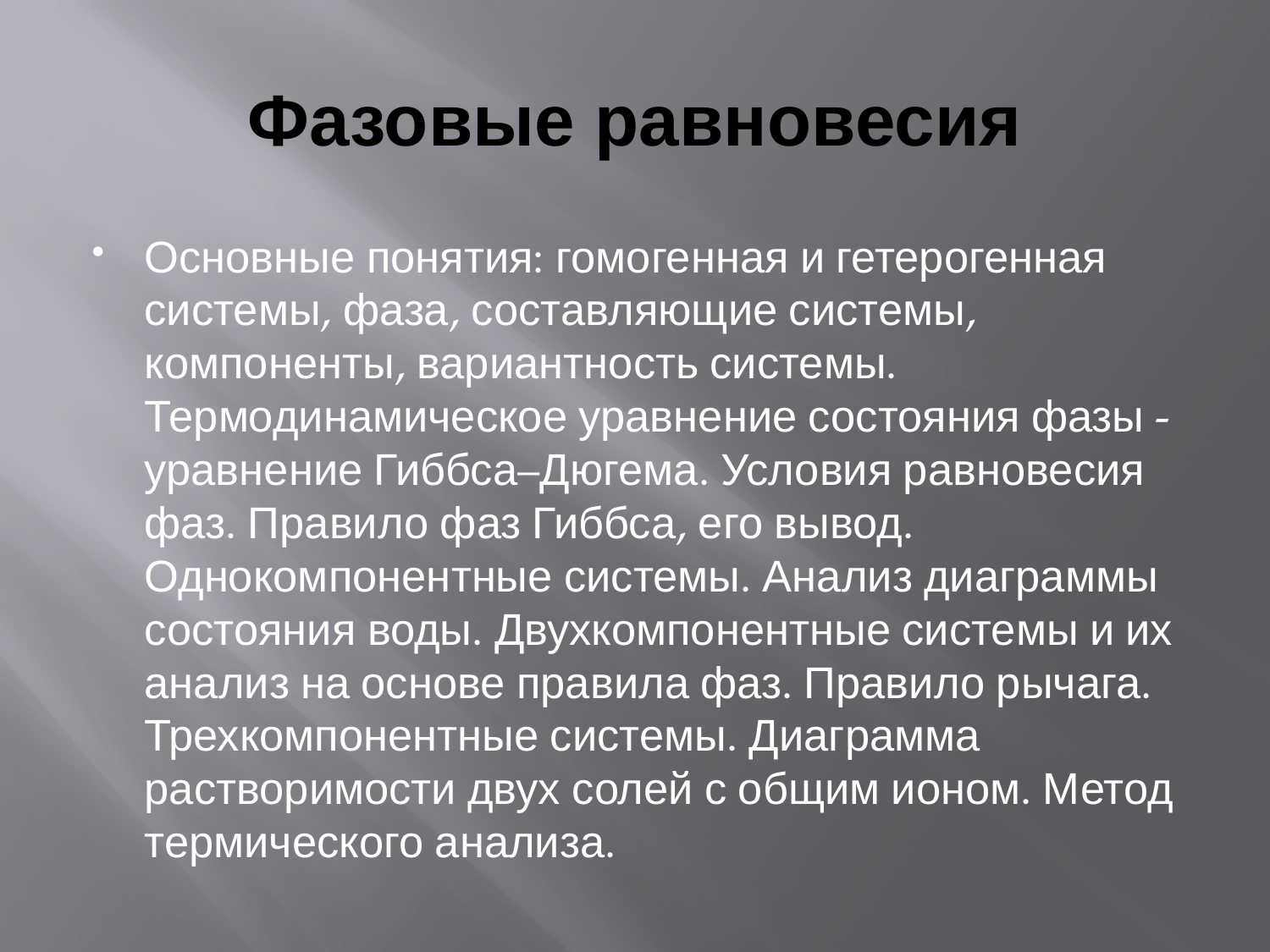

# Фазовые равновесия
Основные понятия: гомогенная и гетерогенная системы, фаза, составляющие системы, компоненты, вариантность системы. Термодинамическое уравнение состояния фазы - уравнение Гиббса–Дюгема. Условия равновесия фаз. Правило фаз Гиббса, его вывод. Однокомпонентные системы. Анализ диаграммы состояния воды. Двухкомпонентные системы и их анализ на основе правила фаз. Правило рычага. Трехкомпонентные системы. Диаграмма растворимости двух солей с общим ионом. Метод термического анализа.